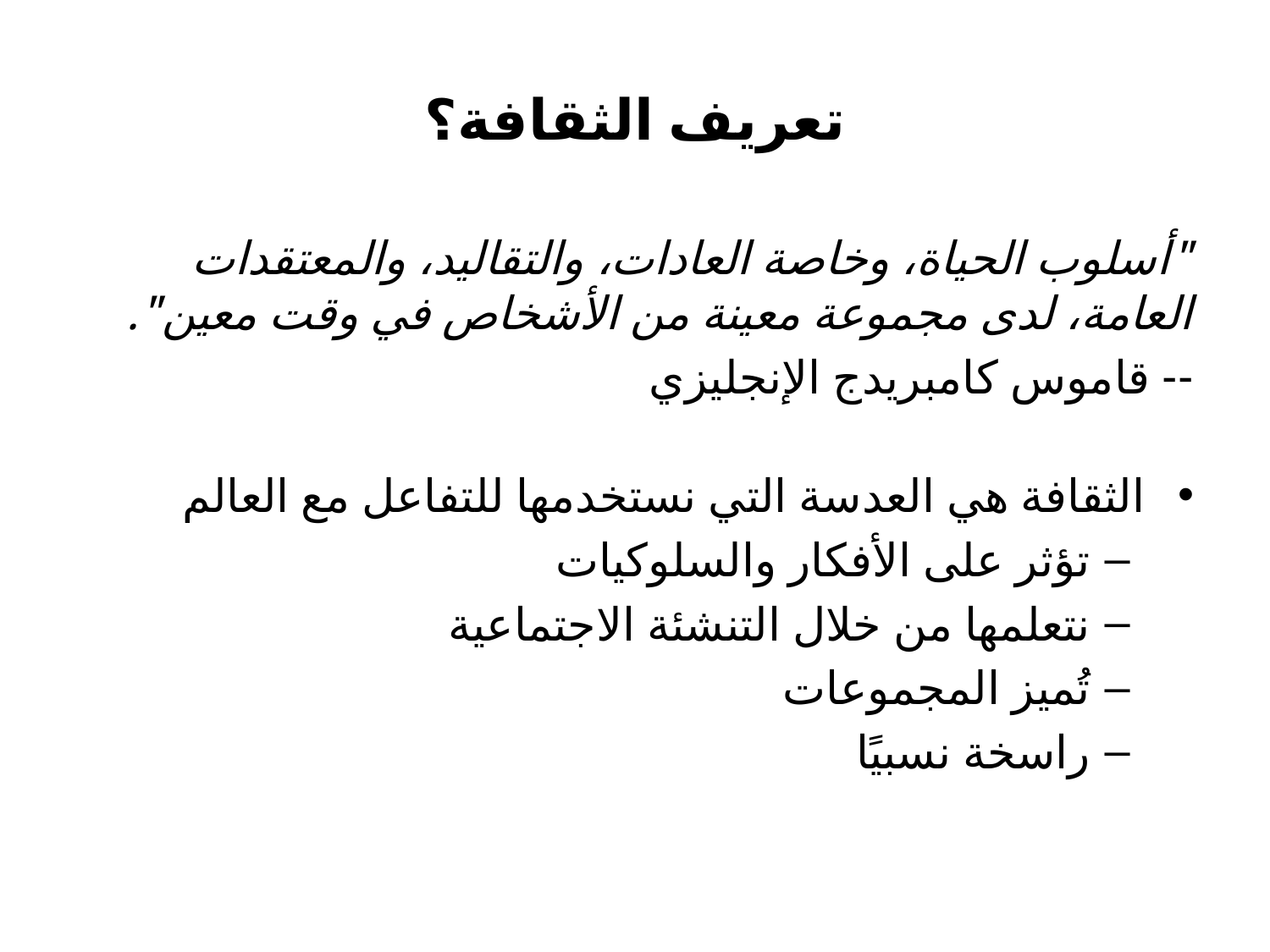

# تعريف الثقافة؟
"أسلوب الحياة، وخاصة العادات، والتقاليد، والمعتقدات العامة، لدى مجموعة معينة من الأشخاص في وقت معين".
-- قاموس كامبريدج الإنجليزي

الثقافة هي العدسة التي نستخدمها للتفاعل مع العالم
تؤثر على الأفكار والسلوكيات
نتعلمها من خلال التنشئة الاجتماعية
تُميز المجموعات
راسخة نسبيًا